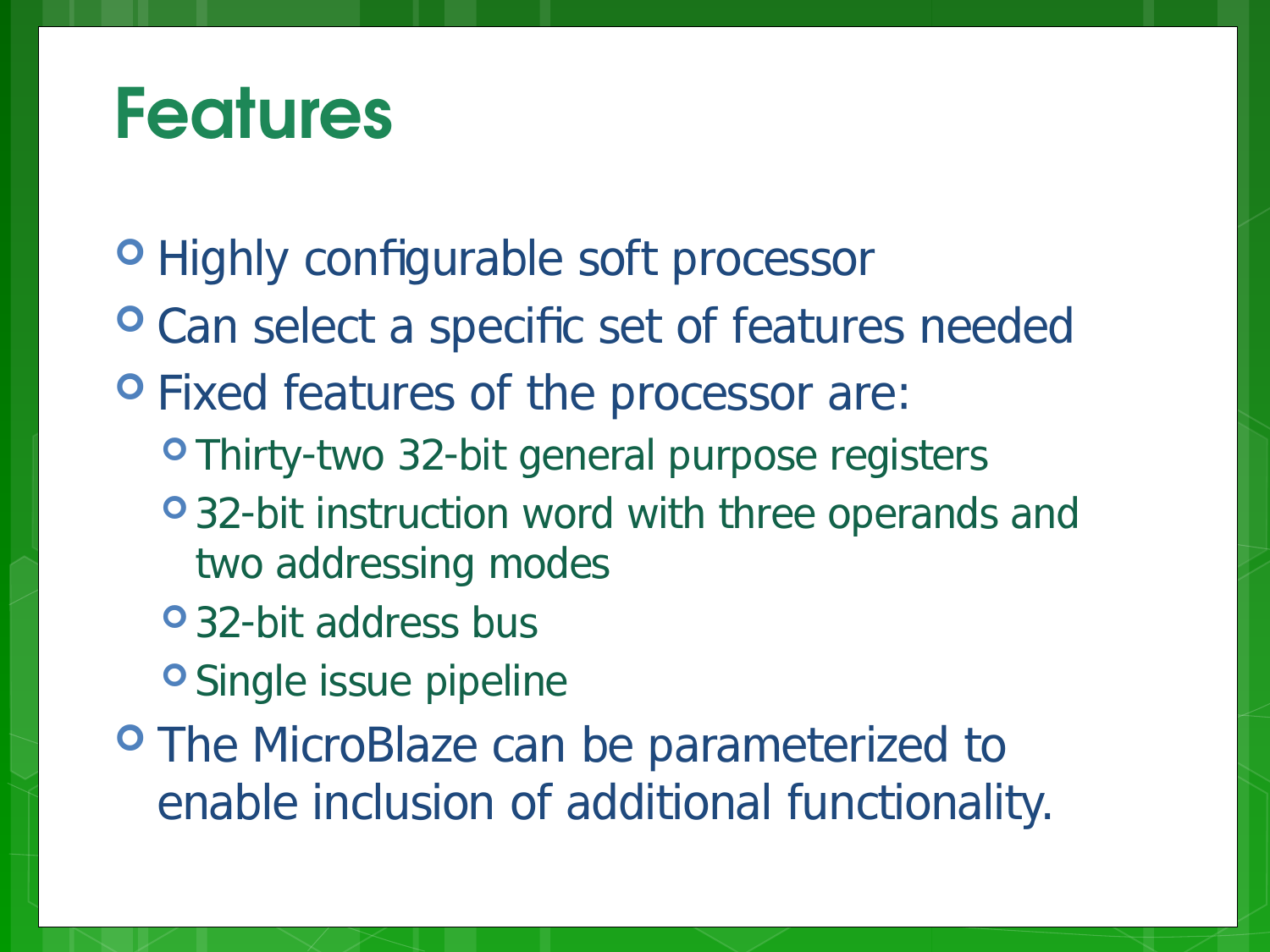

# Features
Highly configurable soft processor
Can select a specific set of features needed
Fixed features of the processor are:
Thirty-two 32-bit general purpose registers
32-bit instruction word with three operands and two addressing modes
32-bit address bus
Single issue pipeline
The MicroBlaze can be parameterized to enable inclusion of additional functionality.